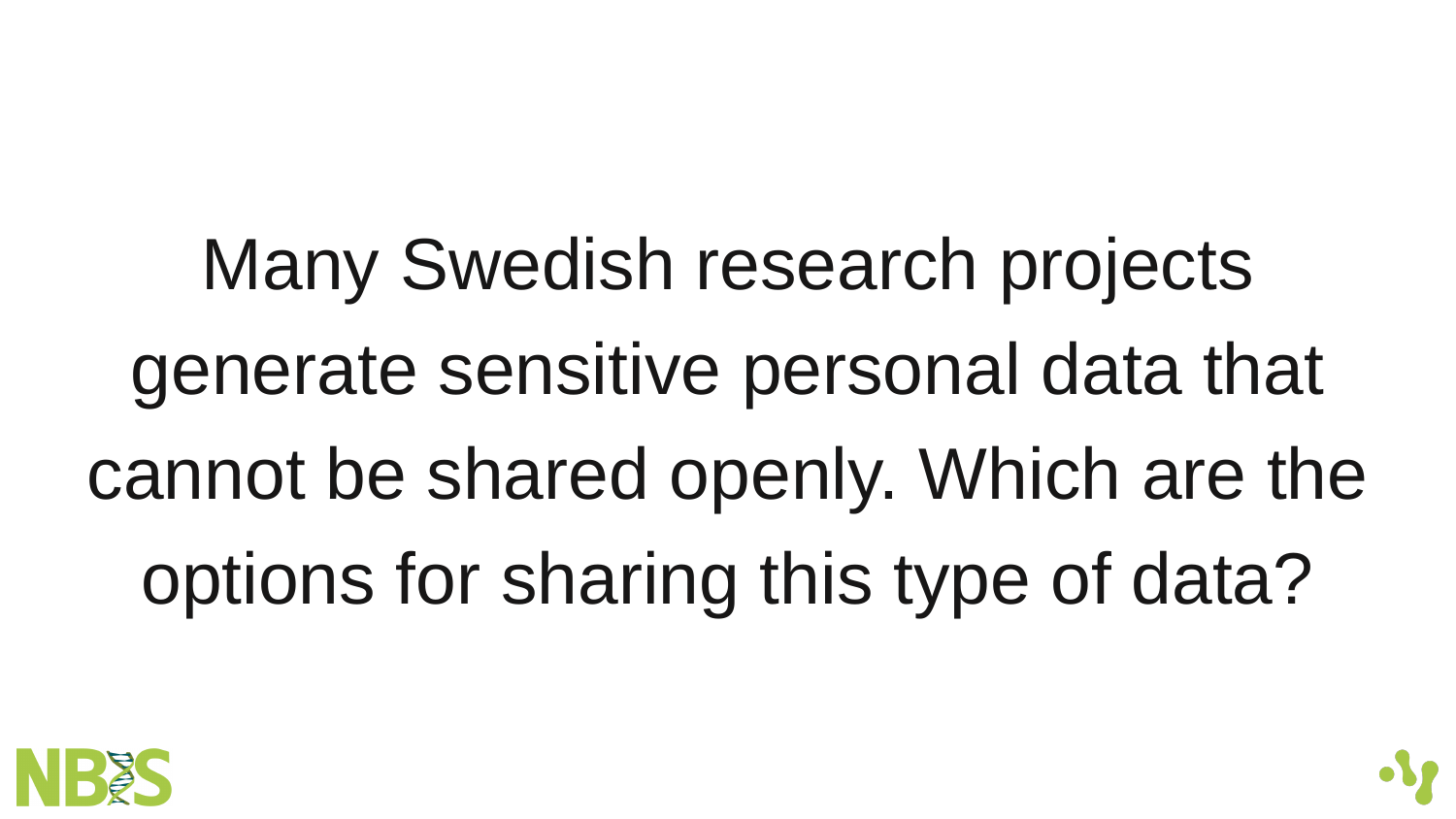

# Many Swedish research projects generate sensitive personal data that cannot be shared openly. Which are the options for sharing this type of data?